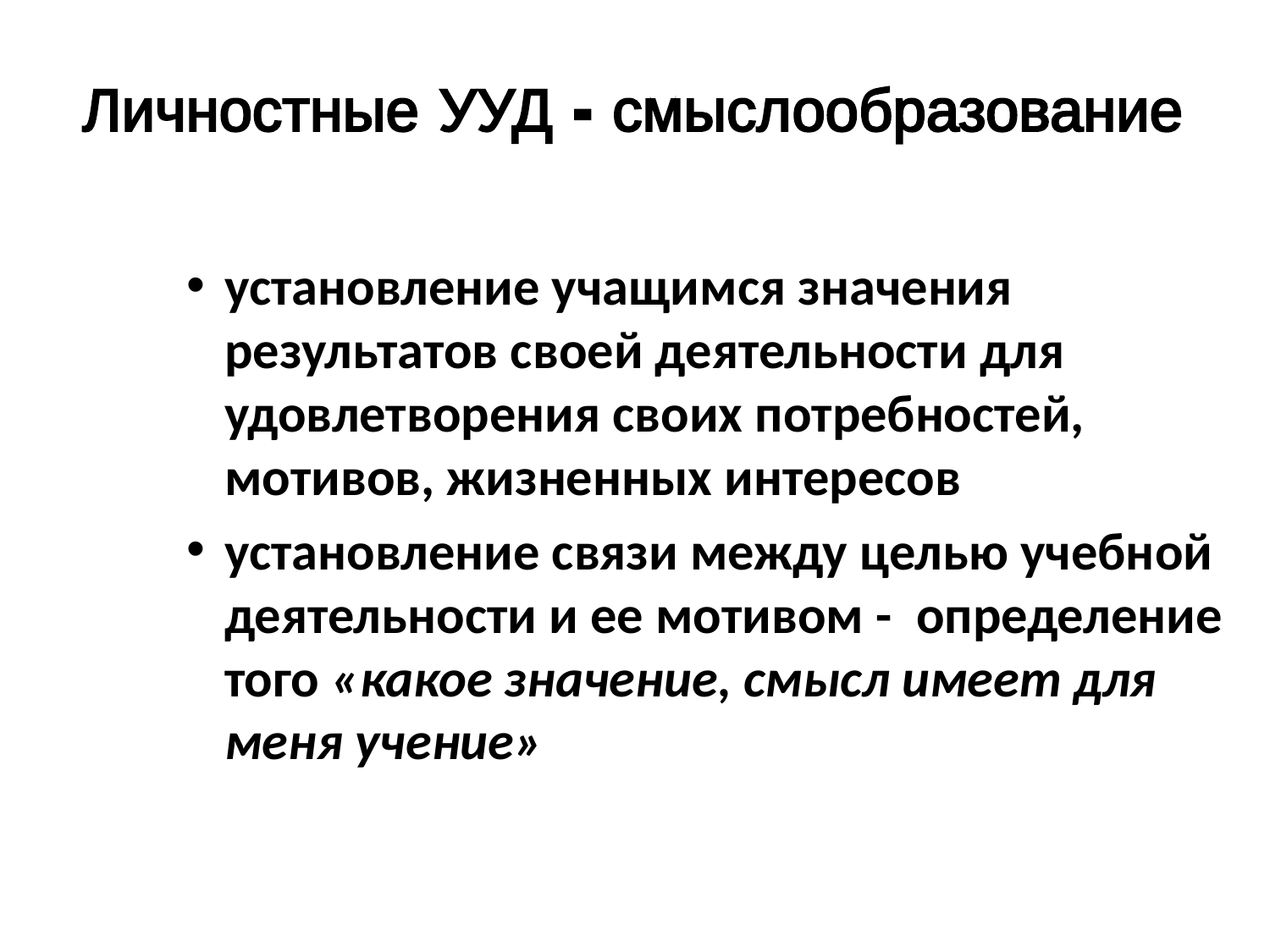

# Личностные УУД - смыслообразование
установление учащимся значения результатов своей деятельности для удовлетворения своих потребностей,  мотивов, жизненных интересов
установление связи между целью учебной деятельности и ее мотивом -  определение того «какое значение, смысл имеет для меня учение»